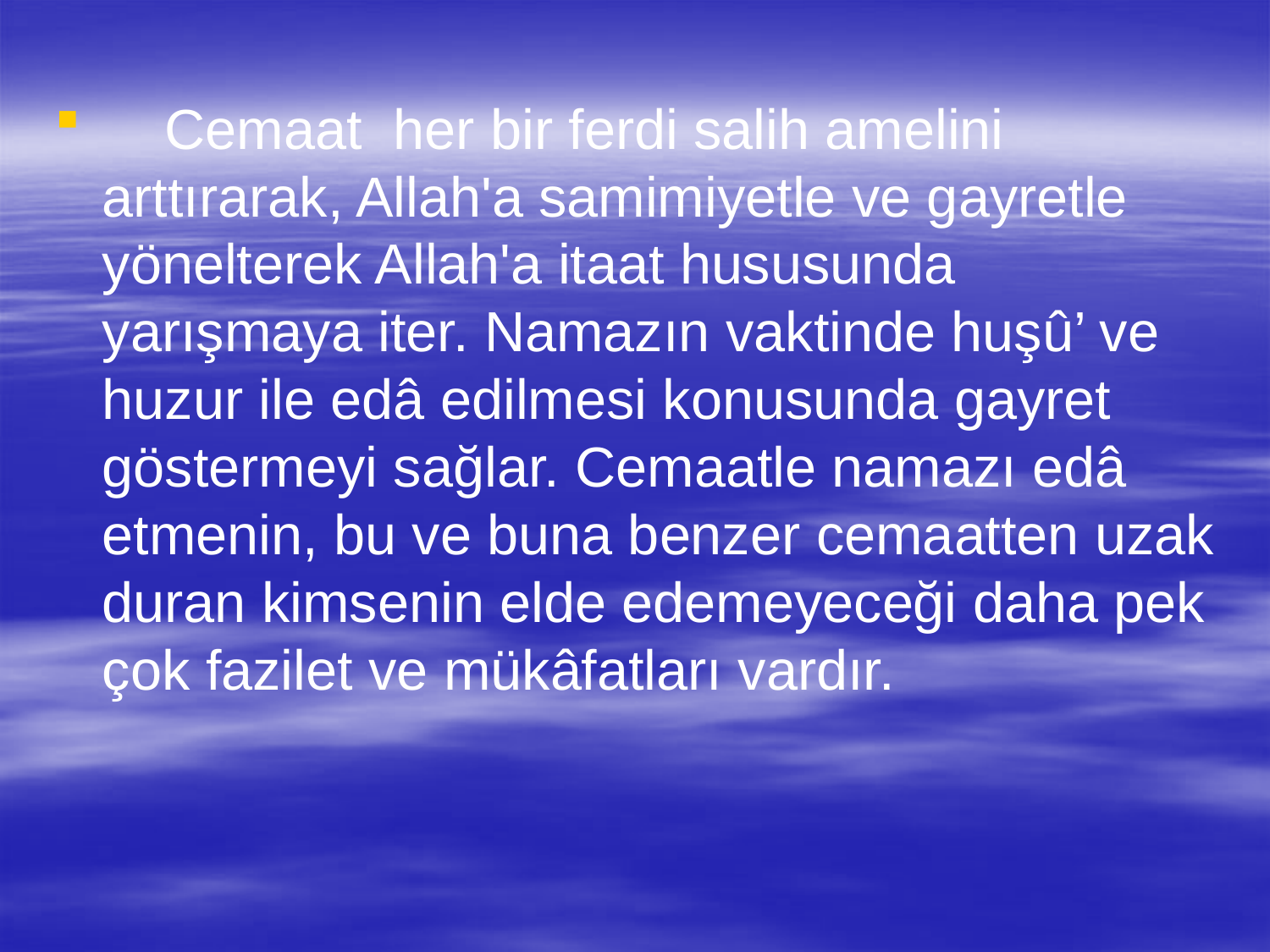

Cemaat  her bir ferdi salih amelini arttırarak, Allah'a samimiyetle ve gayretle yönelterek Allah'a itaat hususunda yarışmaya iter. Namazın vaktinde huşû’ ve huzur ile edâ edilmesi konusunda gayret göstermeyi sağlar. Cemaatle namazı edâ etmenin, bu ve buna benzer cemaatten uzak duran kimsenin elde edemeyeceği daha pek çok fazilet ve mükâfatları vardır.